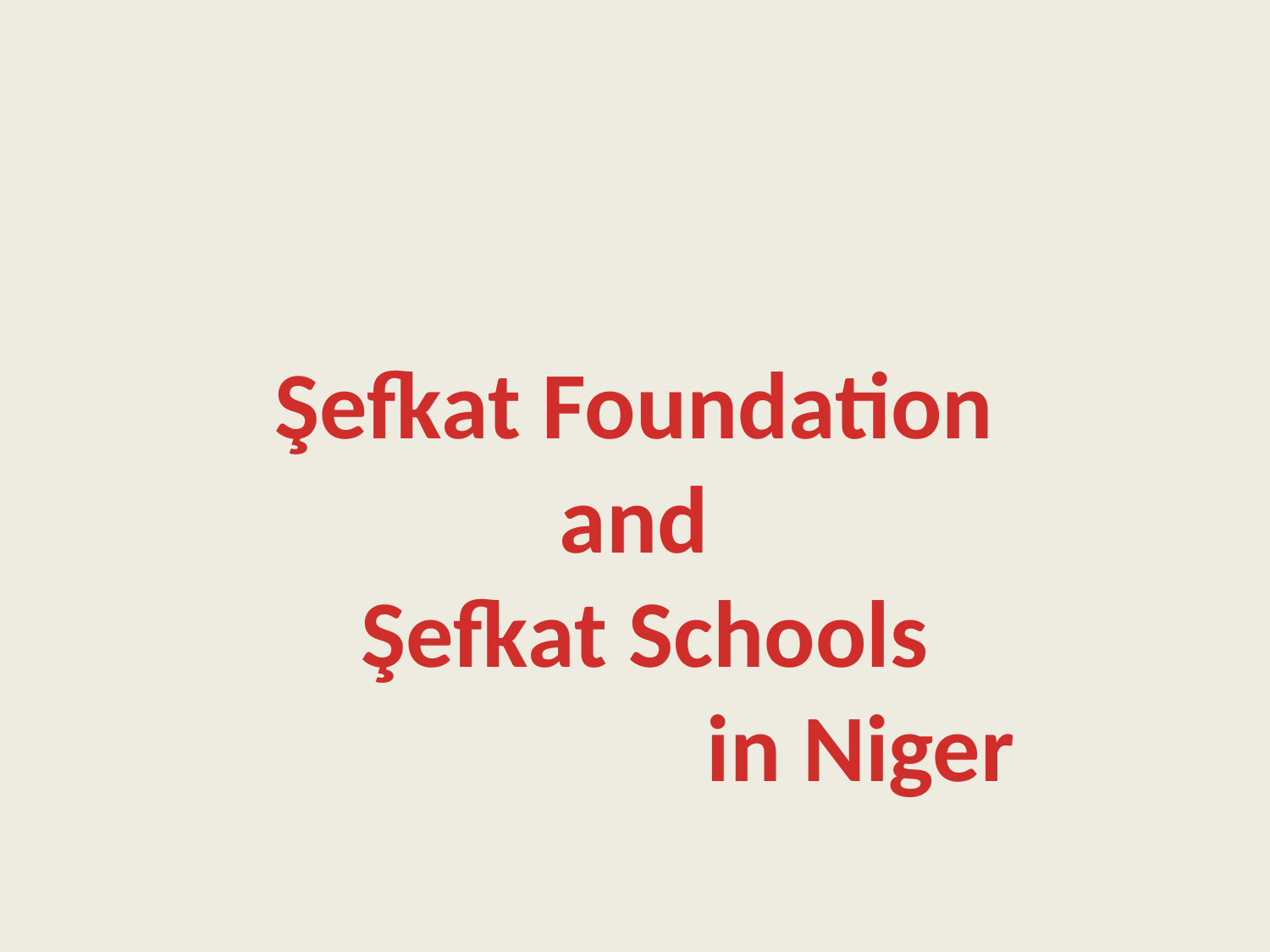

Şefkat Foundation
and
Şefkat Schools
in Niger